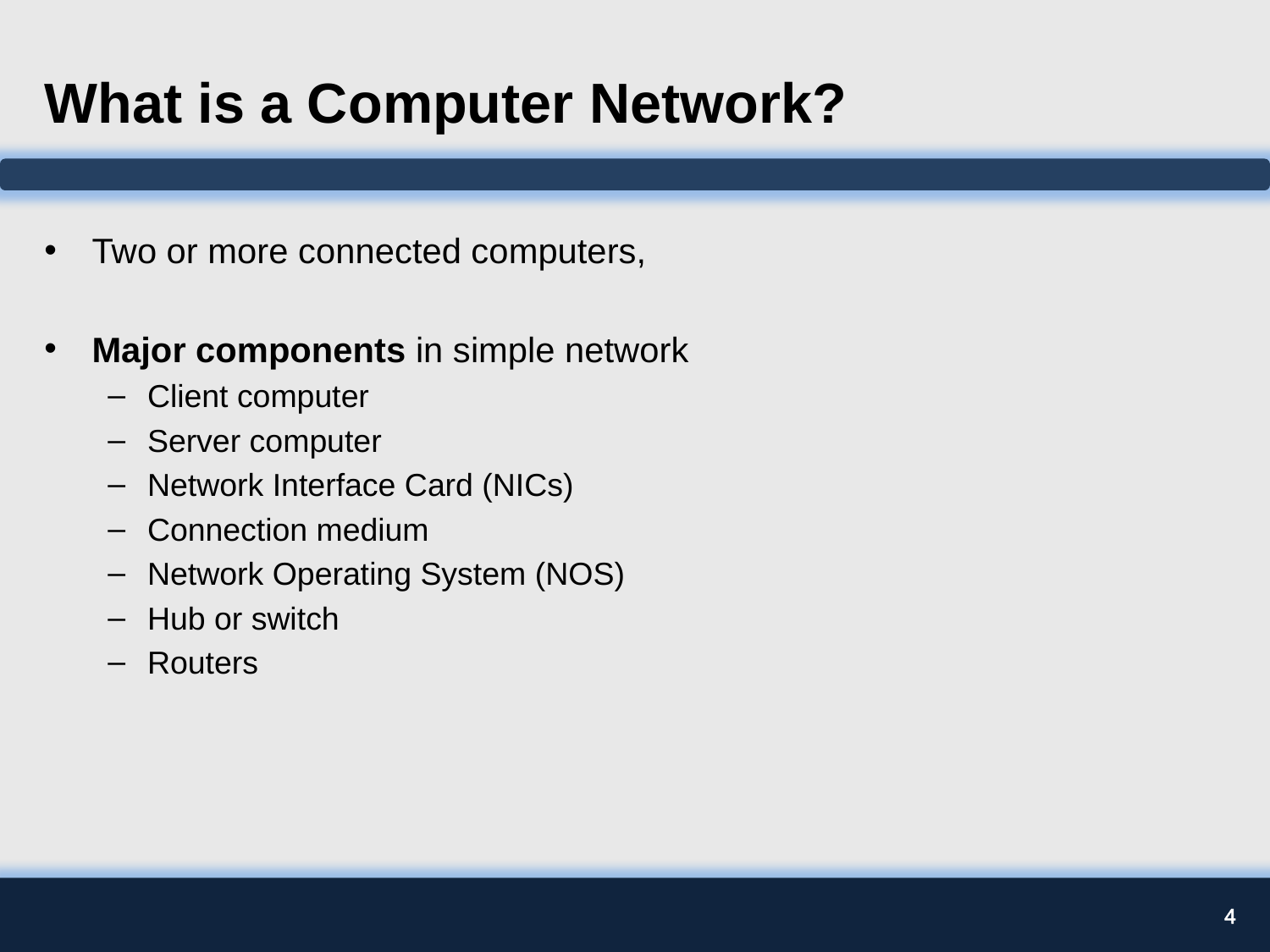

# What is a Computer Network?
Two or more connected computers,

Major components in simple network
Client computer
Server computer
Network Interface Card (NICs)
Connection medium
Network Operating System (NOS)
Hub or switch
Routers
4